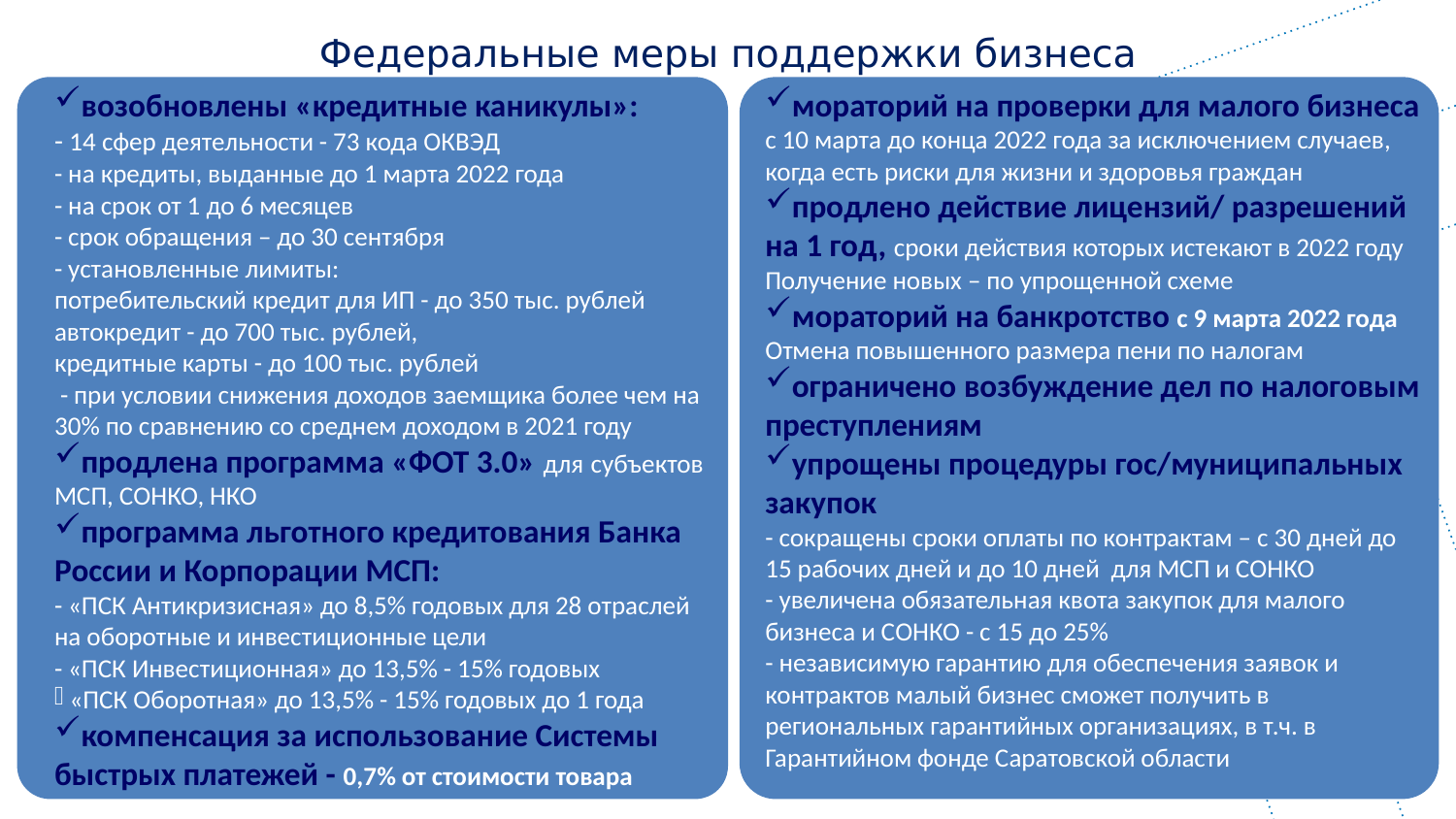

# Федеральные меры поддержки бизнеса

возобновлены «кредитные каникулы»:
- 14 сфер деятельности - 73 кода ОКВЭД
- на кредиты, выданные до 1 марта 2022 года
- на срок от 1 до 6 месяцев
- срок обращения – до 30 сентября
- установленные лимиты:
потребительский кредит для ИП - до 350 тыс. рублей
автокредит - до 700 тыс. рублей,
кредитные карты - до 100 тыс. рублей
 - при условии снижения доходов заемщика более чем на 30% по сравнению со среднем доходом в 2021 году
продлена программа «ФОТ 3.0» для субъектов МСП, СОНКО, НКО
программа льготного кредитования Банка России и Корпорации МСП:
- «ПСК Антикризисная» до 8,5% годовых для 28 отраслей на оборотные и инвестиционные цели
- «ПСК Инвестиционная» до 13,5% - 15% годовых
 «ПСК Оборотная» до 13,5% - 15% годовых до 1 года
компенсация за использование Системы быстрых платежей - 0,7% от стоимости товара

мораторий на проверки для малого бизнеса с 10 марта до конца 2022 года за исключением случаев, когда есть риски для жизни и здоровья граждан
продлено действие лицензий/ разрешений на 1 год, сроки действия которых истекают в 2022 году  Получение новых – по упрощенной схеме
мораторий на банкротство с 9 марта 2022 года Отмена повышенного размера пени по налогам
ограничено возбуждение дел по налоговым преступлениям
упрощены процедуры гос/муниципальных закупок
- сокращены сроки оплаты по контрактам – с 30 дней до 15 рабочих дней и до 10 дней  для МСП и СОНКО
- увеличена обязательная квота закупок для малого бизнеса и СОНКО - с 15 до 25%
- независимую гарантию для обеспечения заявок и контрактов малый бизнес сможет получить в региональных гарантийных организациях, в т.ч. в Гарантийном фонде Саратовской области